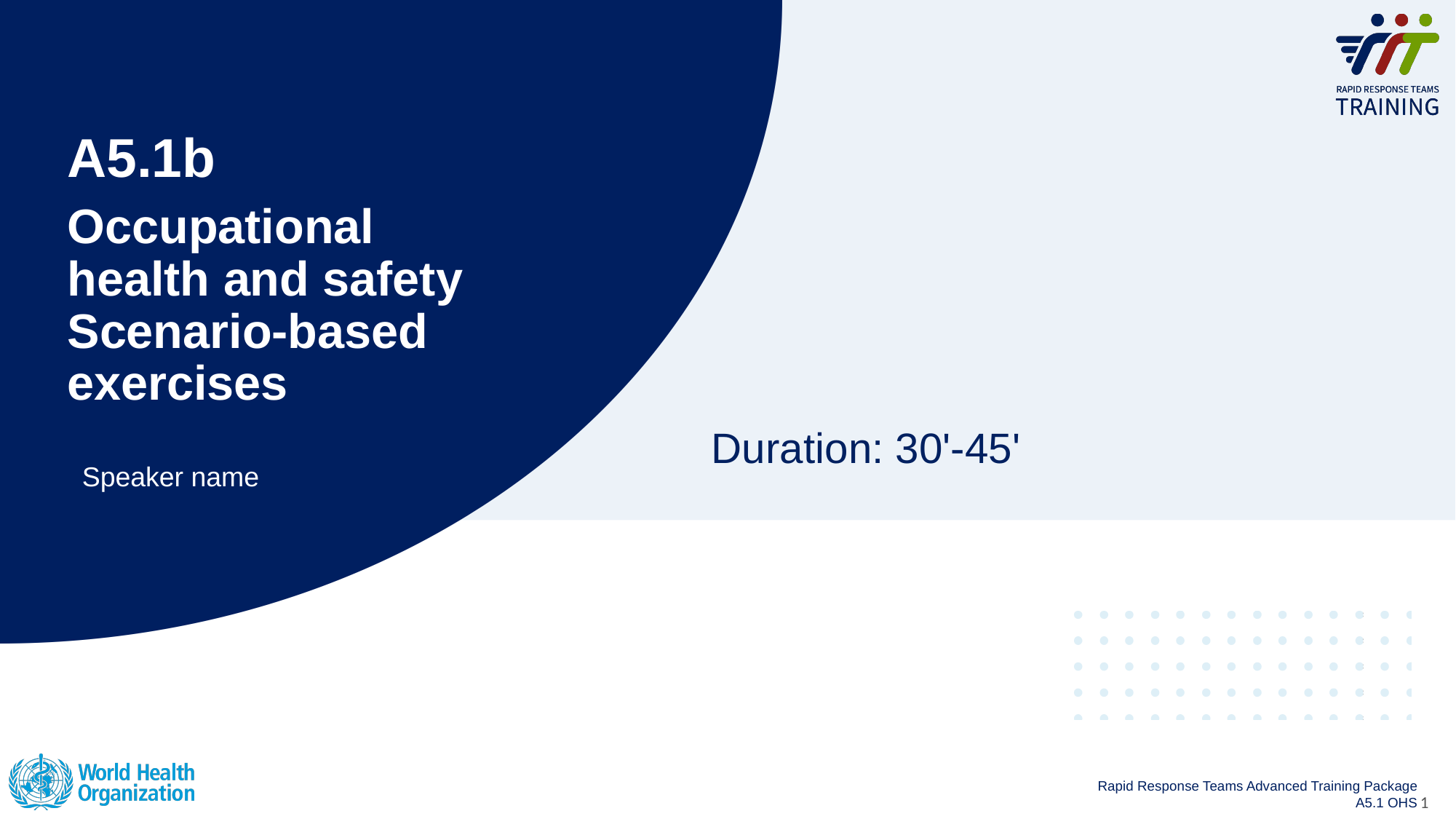

A5.1b
# Occupational health and safety  Scenario-based exercises
Duration: 30'-45'
Speaker name
1